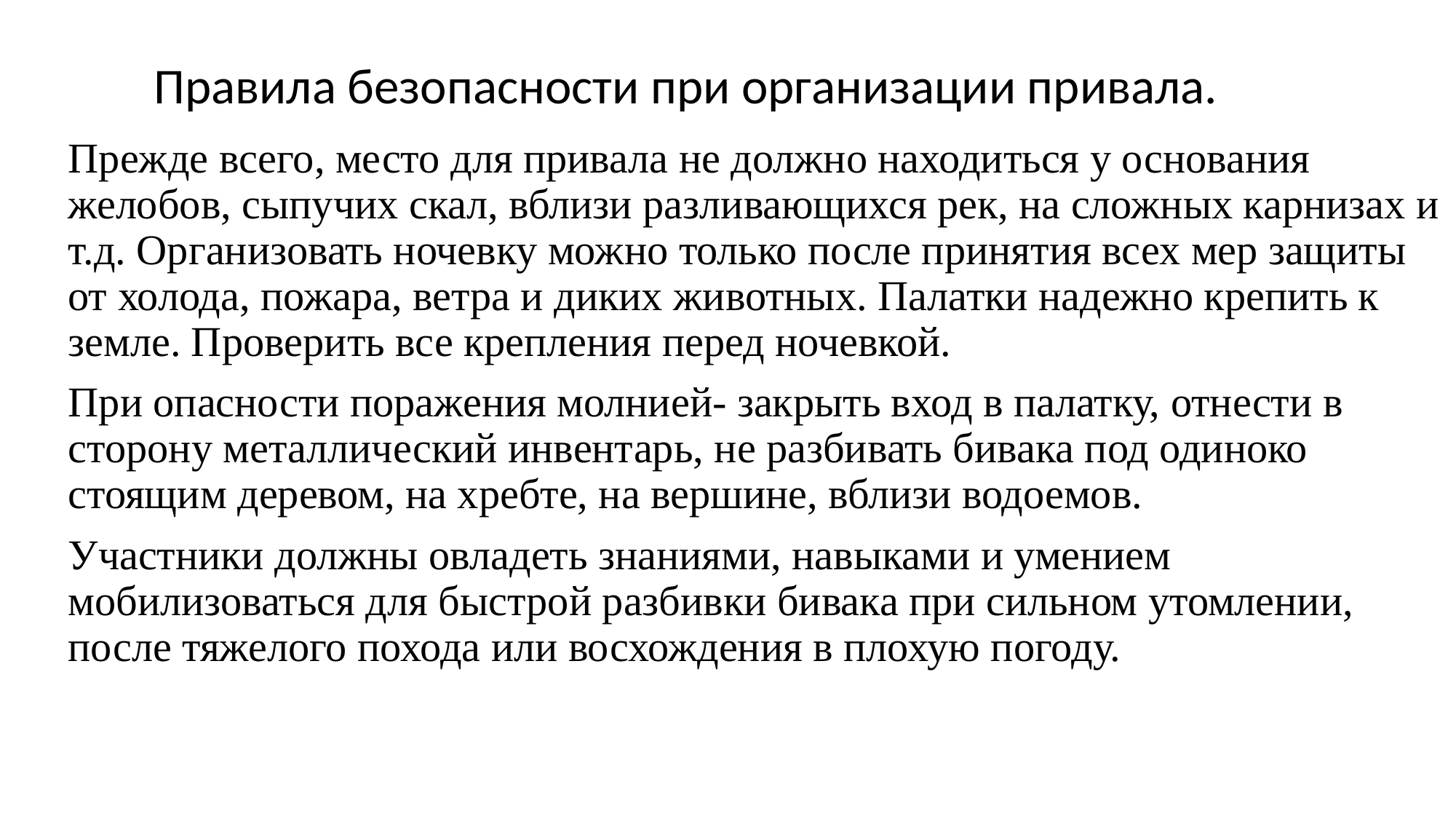

# Правила безопасности при организации привала.
Прежде всего, место для привала не должно находиться у основания желобов, сыпучих скал, вблизи разливающихся рек, на сложных карнизах и т.д. Организовать ночевку можно только после принятия всех мер защиты от холода, пожара, ветра и диких животных. Палатки надежно крепить к земле. Проверить все крепления перед ночевкой.
При опасности поражения молнией- закрыть вход в палатку, отнести в сторону металлический инвентарь, не разбивать бивака под одиноко стоящим деревом, на хребте, на вершине, вблизи водоемов.
Участники должны овладеть знаниями, навыками и умением мобилизоваться для быстрой разбивки бивака при сильном утомлении, после тяжелого похода или восхождения в плохую погоду.